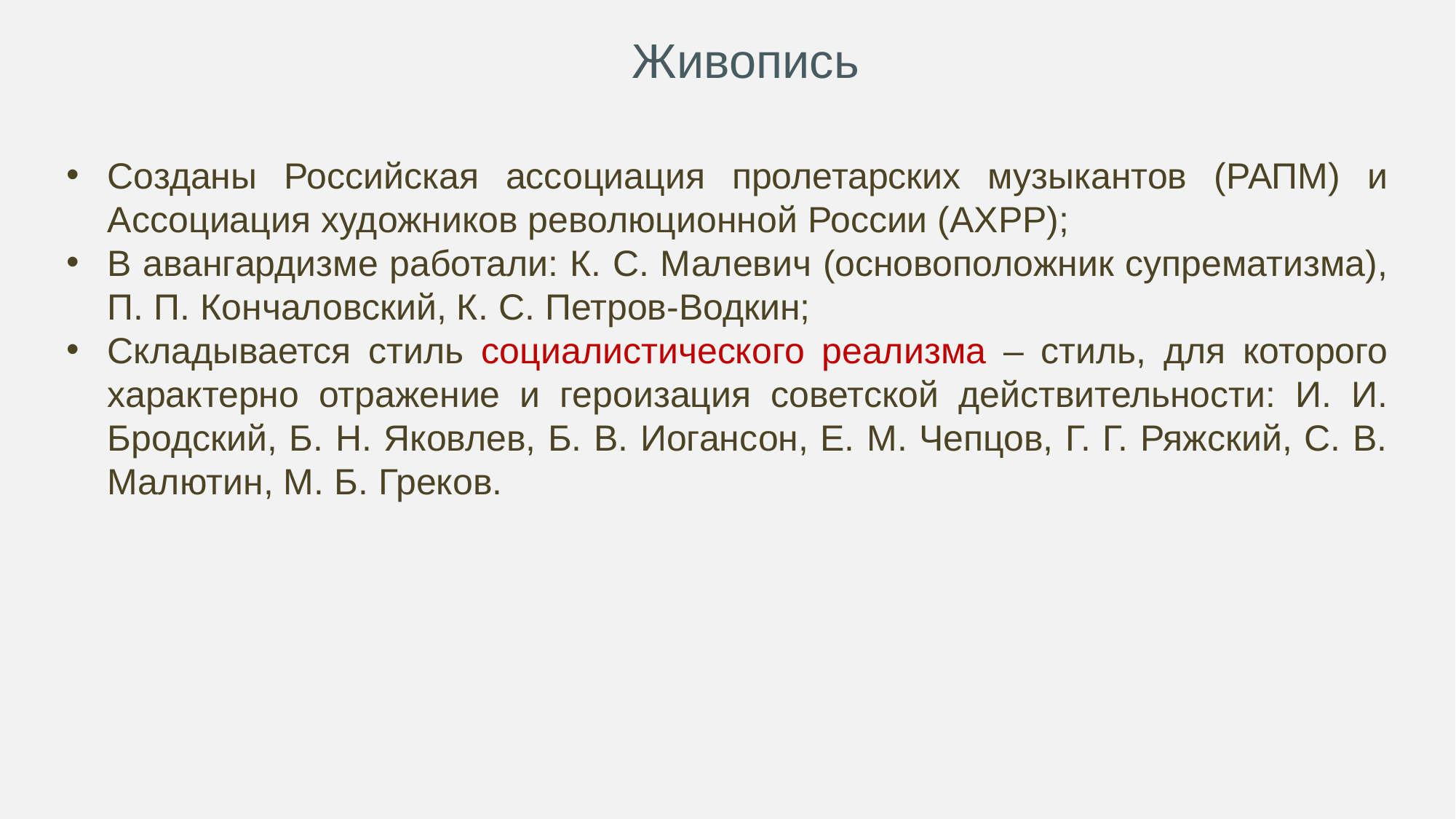

Живопись
Созданы Российская ассоциация пролетарских музыкантов (РАПМ) и Ассоциация художников революционной России (АХРР);
В авангардизме работали: К. С. Малевич (основоположник супрематизма), П. П. Кончаловский, К. С. Петров-Водкин;
Складывается стиль социалистического реализма – стиль, для которого характерно отражение и героизация советской действительности: И. И. Бродский, Б. Н. Яковлев, Б. В. Иогансон, Е. М. Чепцов, Г. Г. Ряжский, С. В. Малютин, М. Б. Греков.